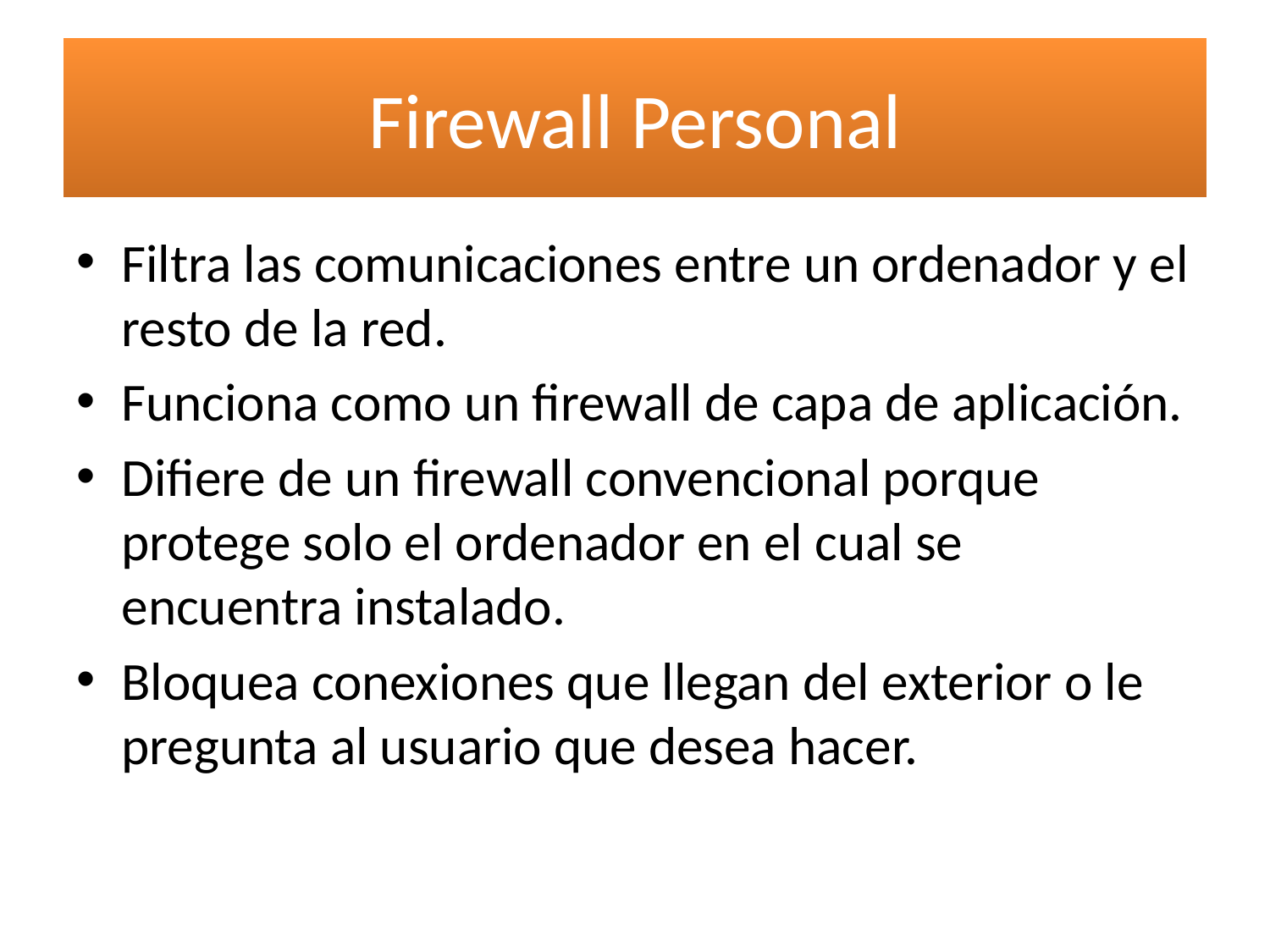

# Firewall Personal
Filtra las comunicaciones entre un ordenador y el resto de la red.
Funciona como un firewall de capa de aplicación.
Difiere de un firewall convencional porque protege solo el ordenador en el cual se encuentra instalado.
Bloquea conexiones que llegan del exterior o le pregunta al usuario que desea hacer.